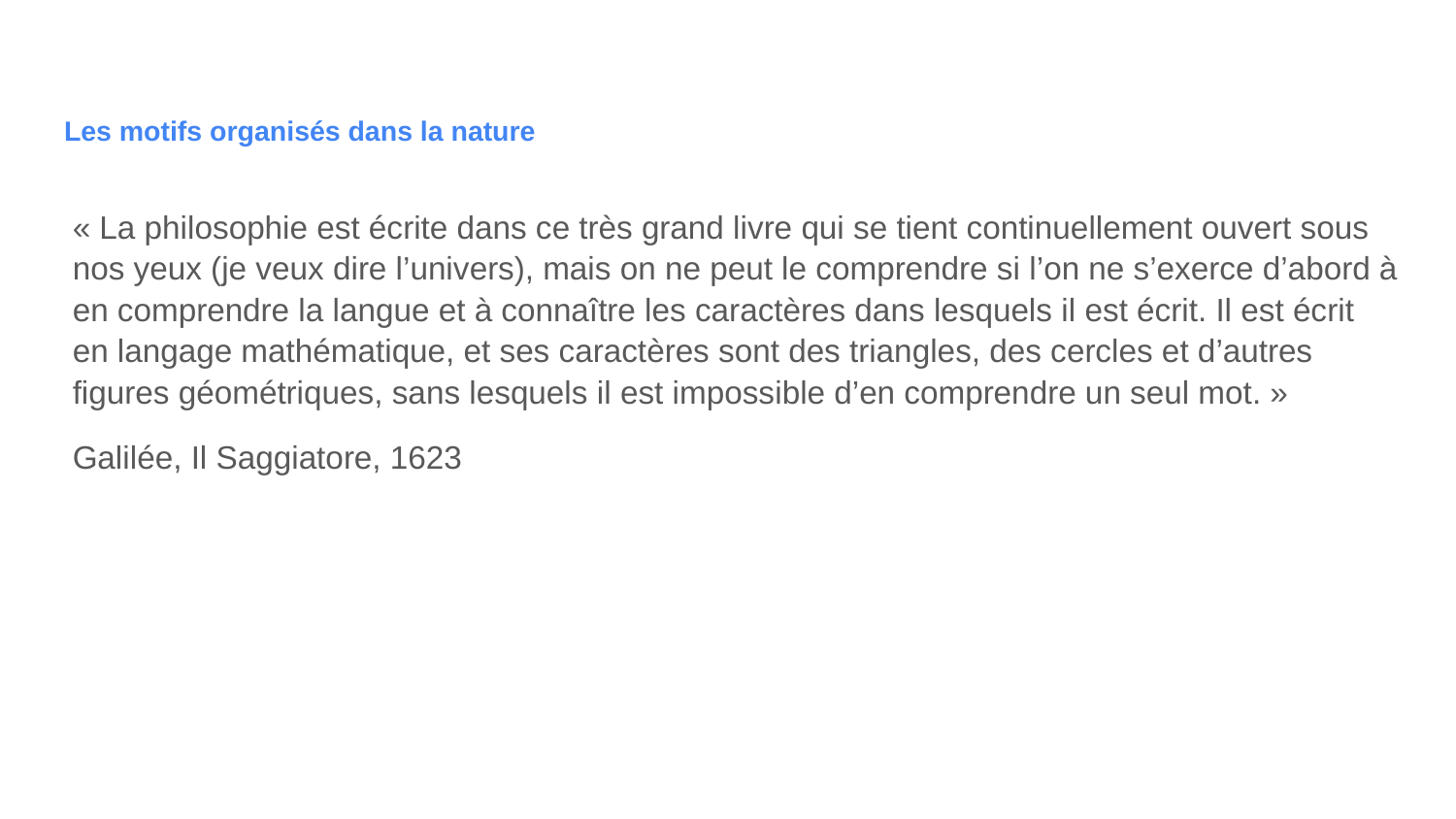

# Les motifs organisés dans la nature
« La philosophie est écrite dans ce très grand livre qui se tient continuellement ouvert sous nos yeux (je veux dire l’univers), mais on ne peut le comprendre si l’on ne s’exerce d’abord à en comprendre la langue et à connaître les caractères dans lesquels il est écrit. Il est écrit en langage mathématique, et ses caractères sont des triangles, des cercles et d’autres figures géométriques, sans lesquels il est impossible d’en comprendre un seul mot. »
Galilée, Il Saggiatore, 1623